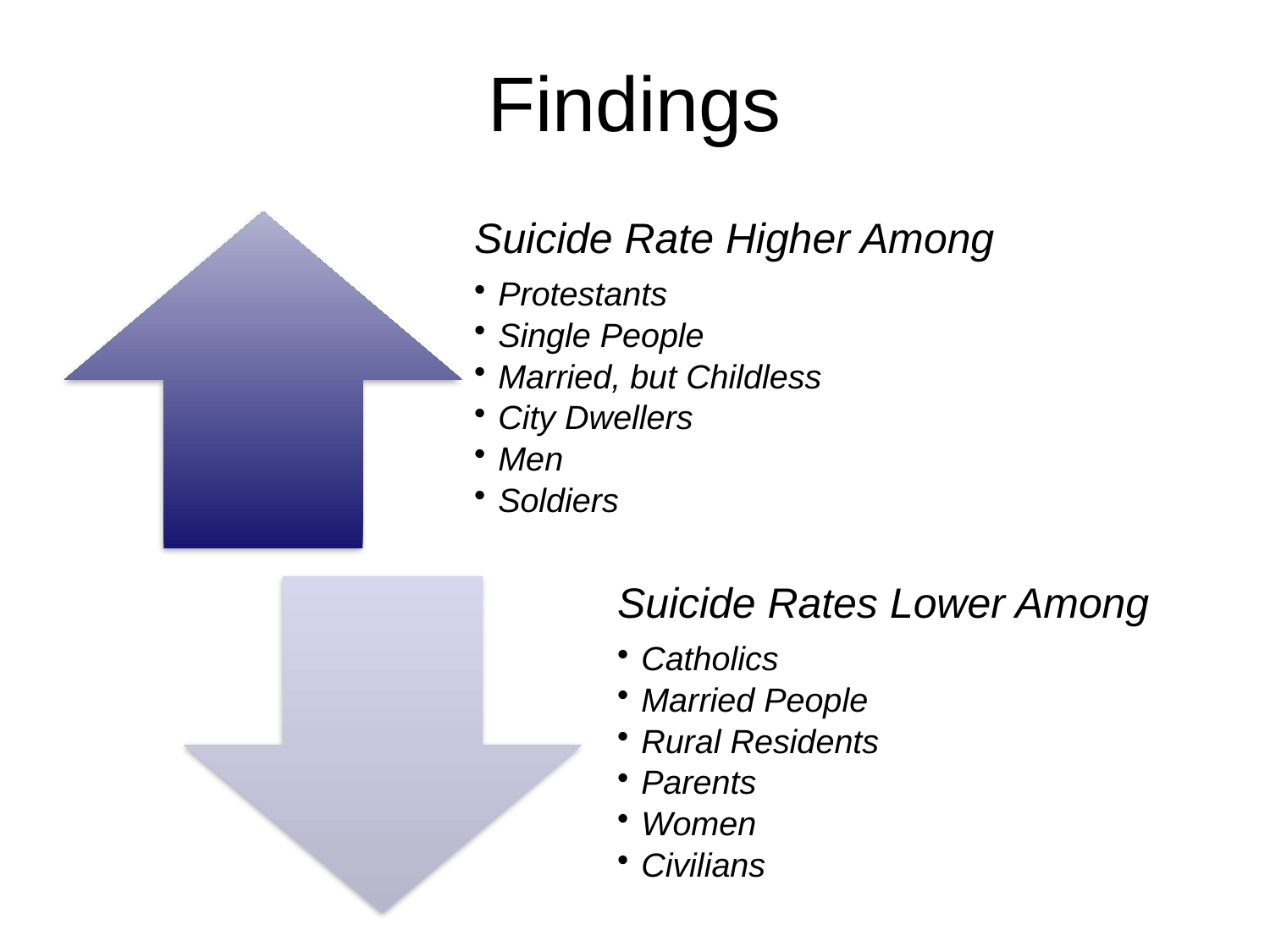

# Findings
Suicide Rate Higher Among
Protestants
Single People
Married, but Childless
City Dwellers
Men
Soldiers
Suicide Rates Lower Among
Catholics
Married People
Rural Residents
Parents
Women
Civilians